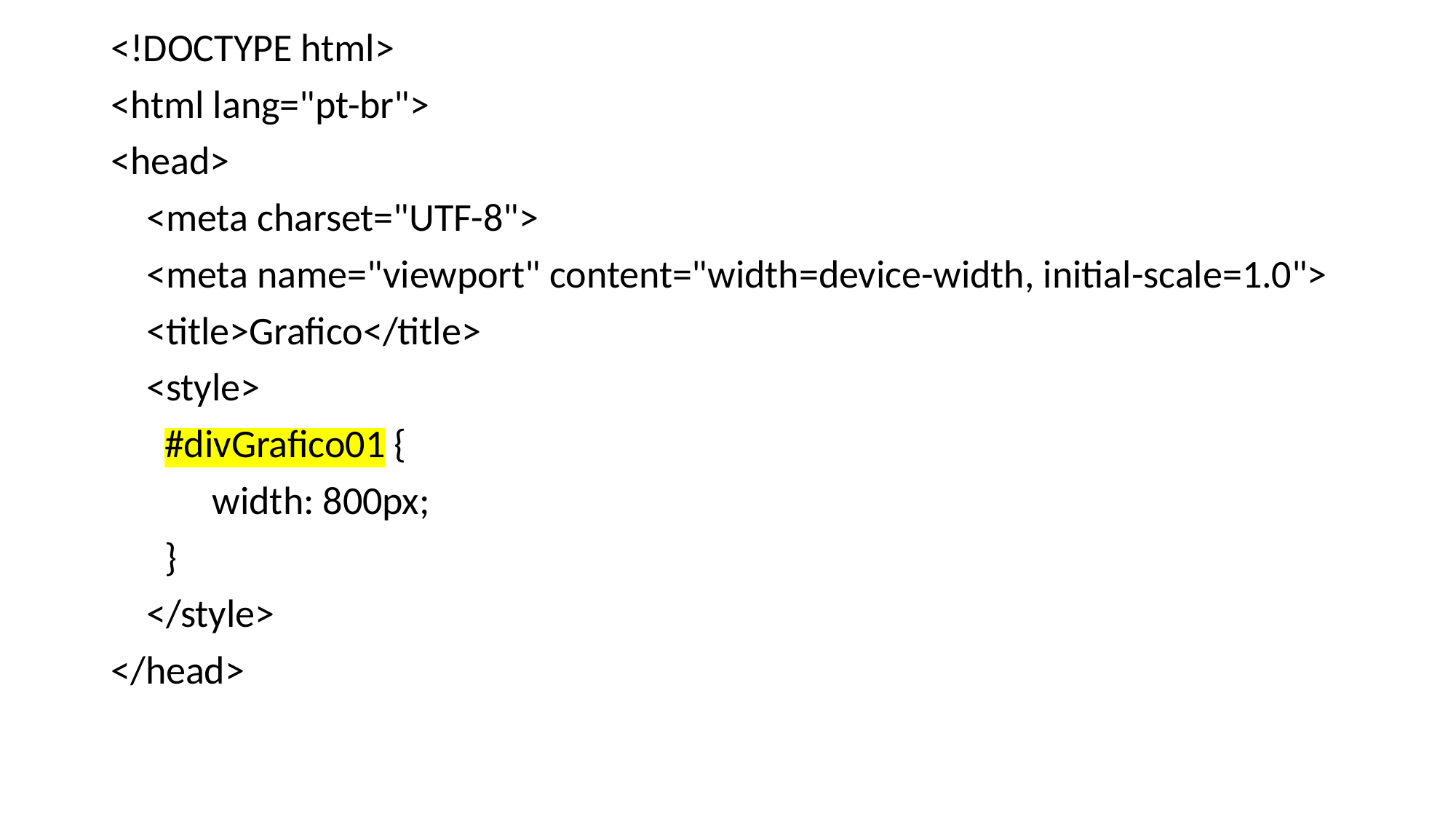

<!DOCTYPE html>
<html lang="pt-br">
<head>
    <meta charset="UTF-8">
    <meta name="viewport" content="width=device-width, initial-scale=1.0">
    <title>Grafico</title>
    <style>
      #divGrafico01 {
	width: 800px;
      }
    </style>
</head>
#